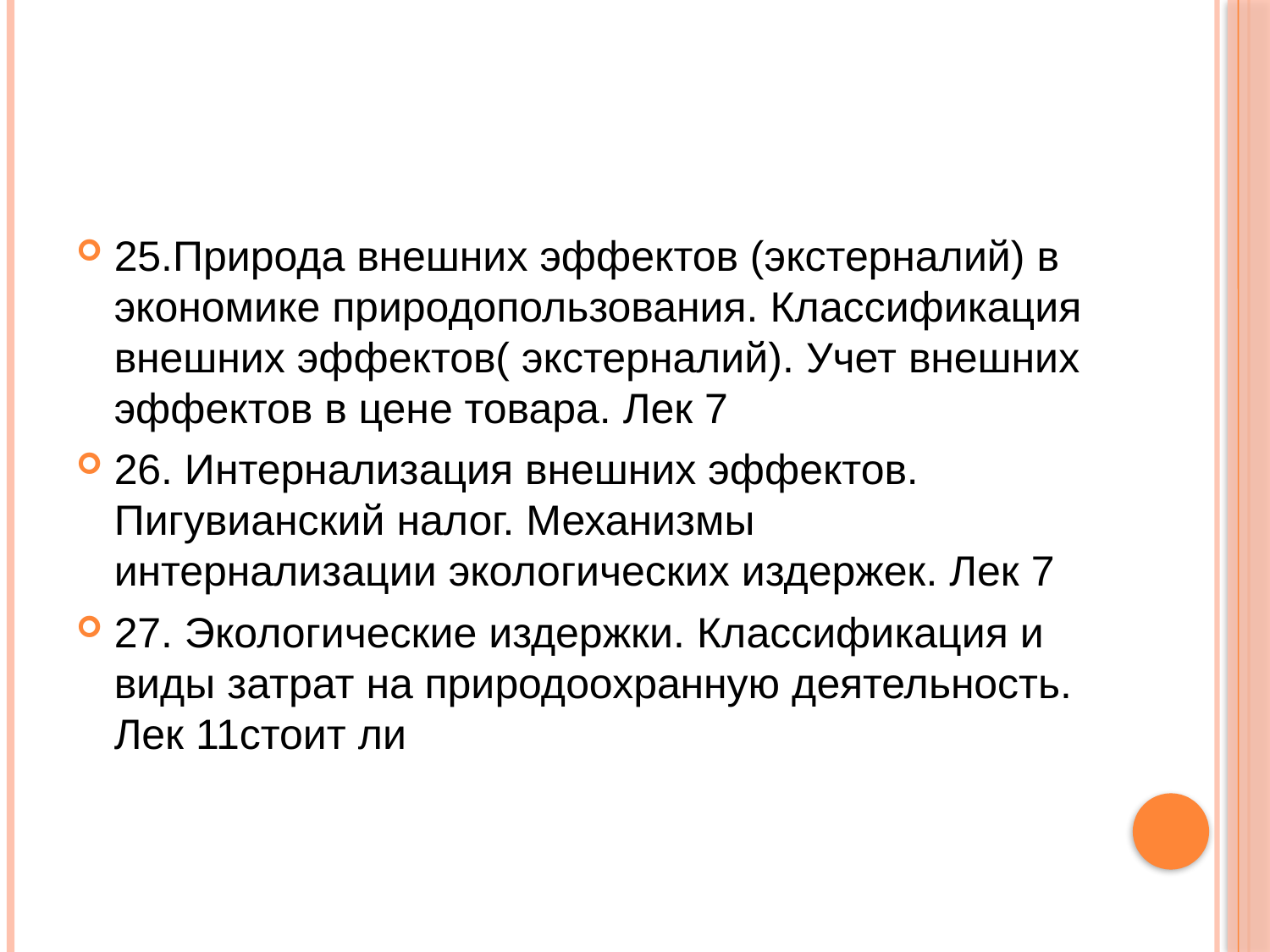

#
25.Природа внешних эффектов (экстерналий) в экономике природопользования. Классификация внешних эффектов( экстерналий). Учет внешних эффектов в цене товара. Лек 7
26. Интернализация внешних эффектов. Пигувианский налог. Механизмы интернализации экологических издержек. Лек 7
27. Экологические издержки. Классификация и виды затрат на природоохранную деятельность. Лек 11стоит ли